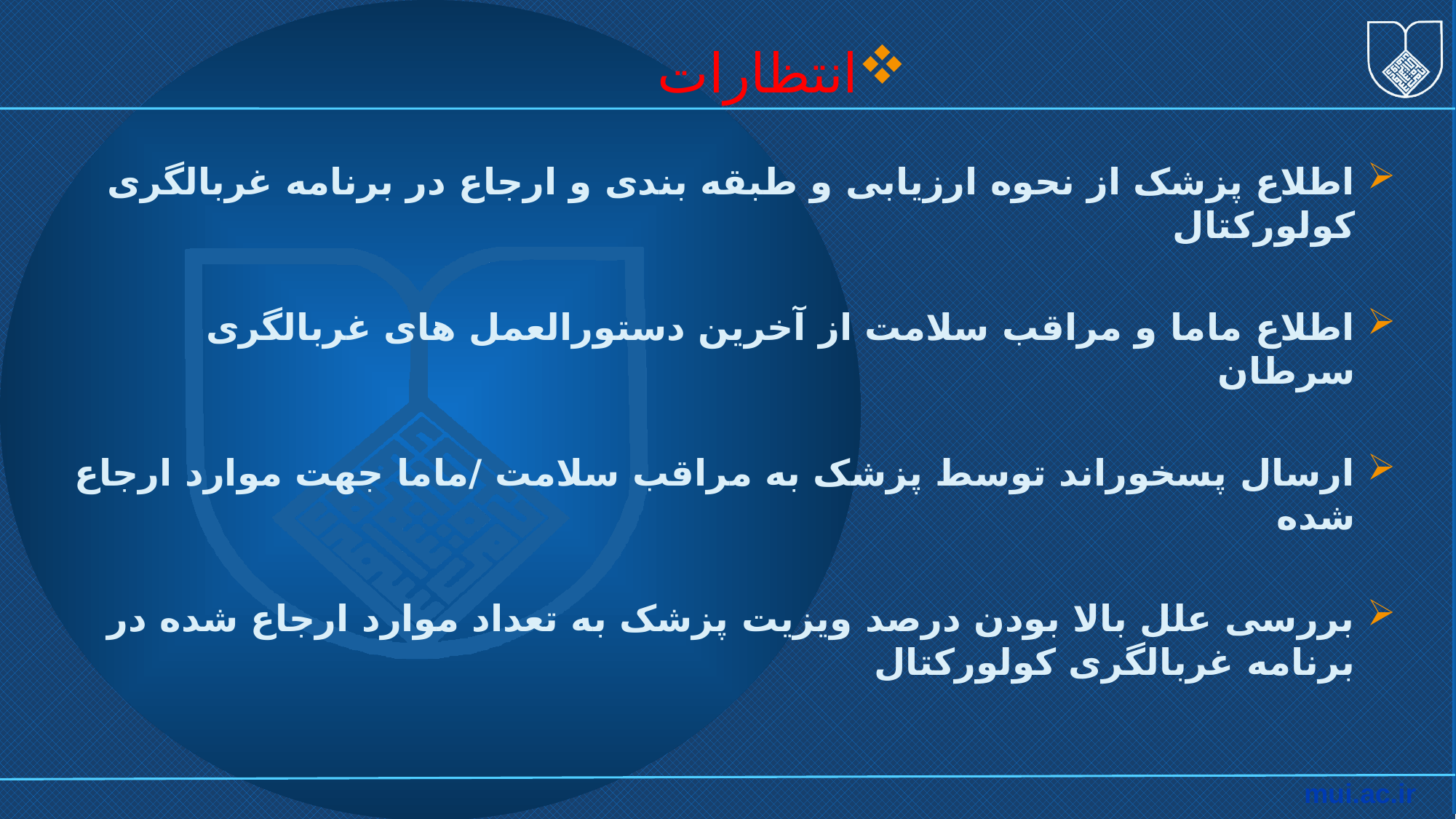

#
انتظارات
اطلاع پزشک از نحوه ارزیابی و طبقه بندی و ارجاع در برنامه غربالگری کولورکتال

اطلاع ماما و مراقب سلامت از آخرین دستورالعمل های غربالگری سرطان

ارسال پسخوراند توسط پزشک به مراقب سلامت /ماما جهت موارد ارجاع شده

بررسی علل بالا بودن درصد ویزیت پزشک به تعداد موارد ارجاع شده در برنامه غربالگری کولورکتال